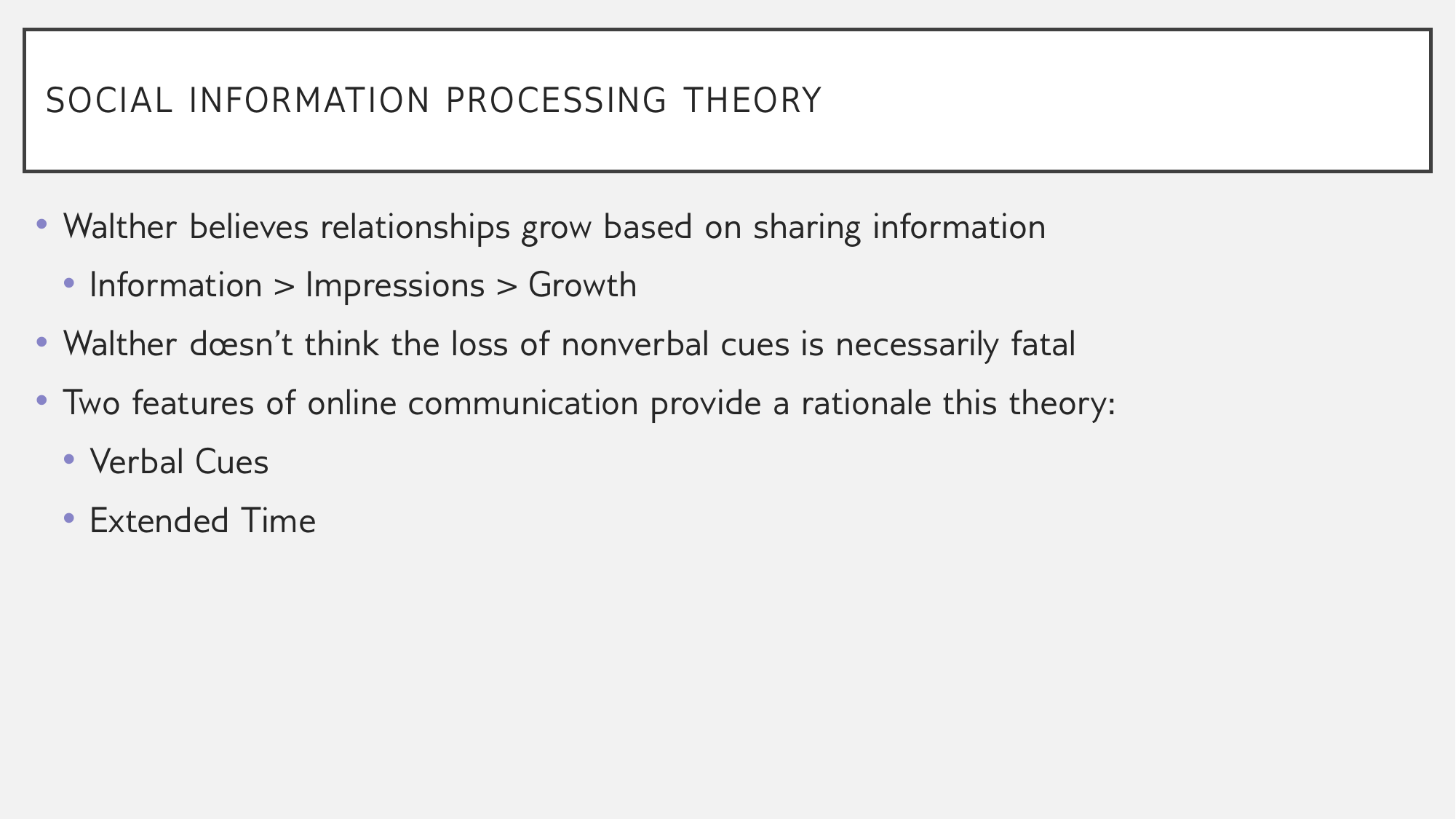

# Social Information Processing Theory
Walther believes relationships grow based on sharing information
Information > Impressions > Growth
Walther doesn’t think the loss of nonverbal cues is necessarily fatal
Two features of online communication provide a rationale this theory:
Verbal Cues
Extended Time